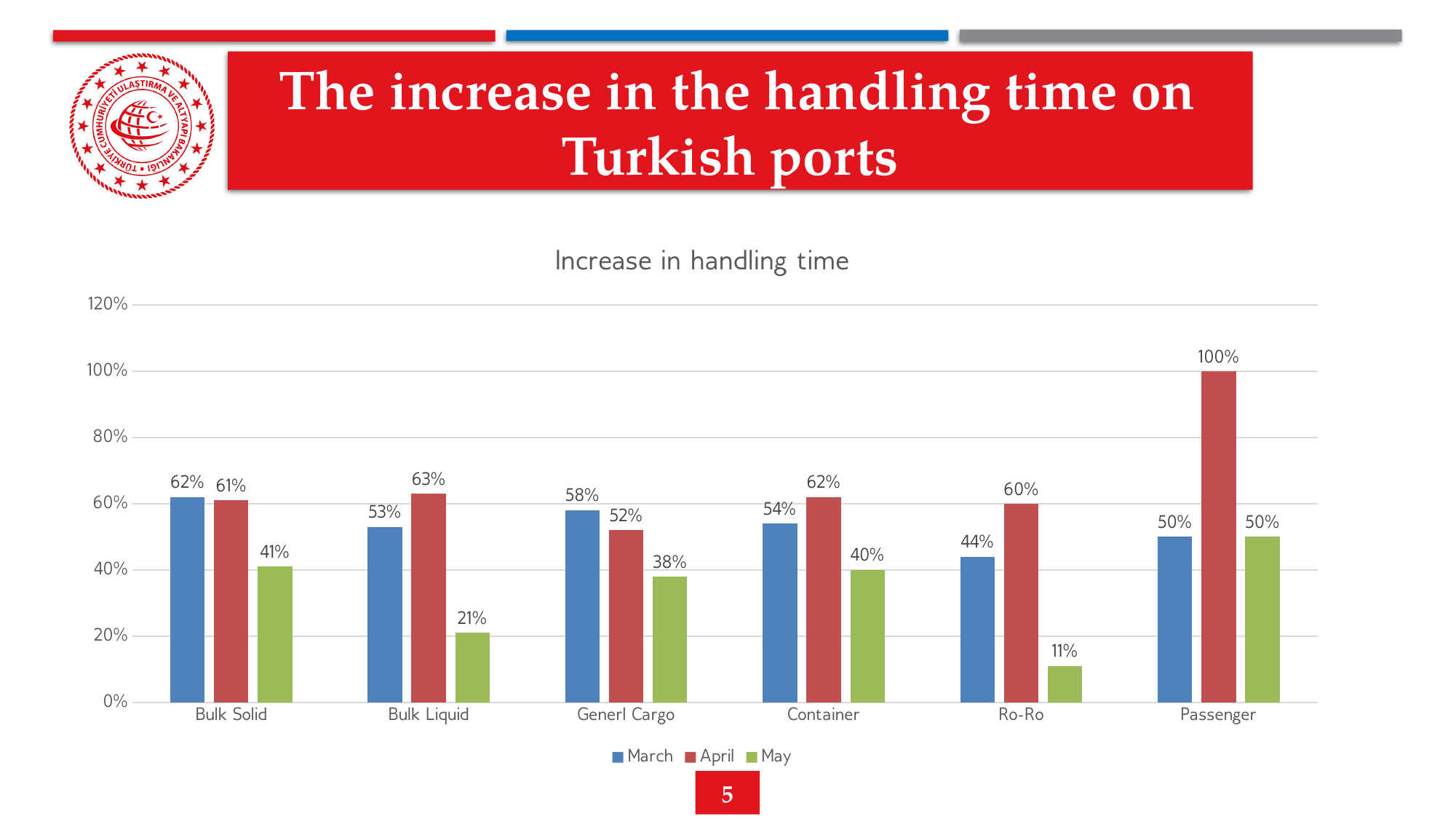

# The increase in the handling time on Turkish ports

### Chart: Increase in handling time

| Category | March | April | May |
|---|---|---|---|
| Bulk Solid | 0.62 | 0.61 | 0.41 |
| Bulk Liquid | 0.53 | 0.63 | 0.21 |
| Generl Cargo | 0.58 | 0.52 | 0.38 |
| Container | 0.54 | 0.62 | 0.4 |
| Ro-Ro | 0.44 | 0.6 | 0.11 |
| Passenger | 0.5 | 1.0 | 0.5 |
5